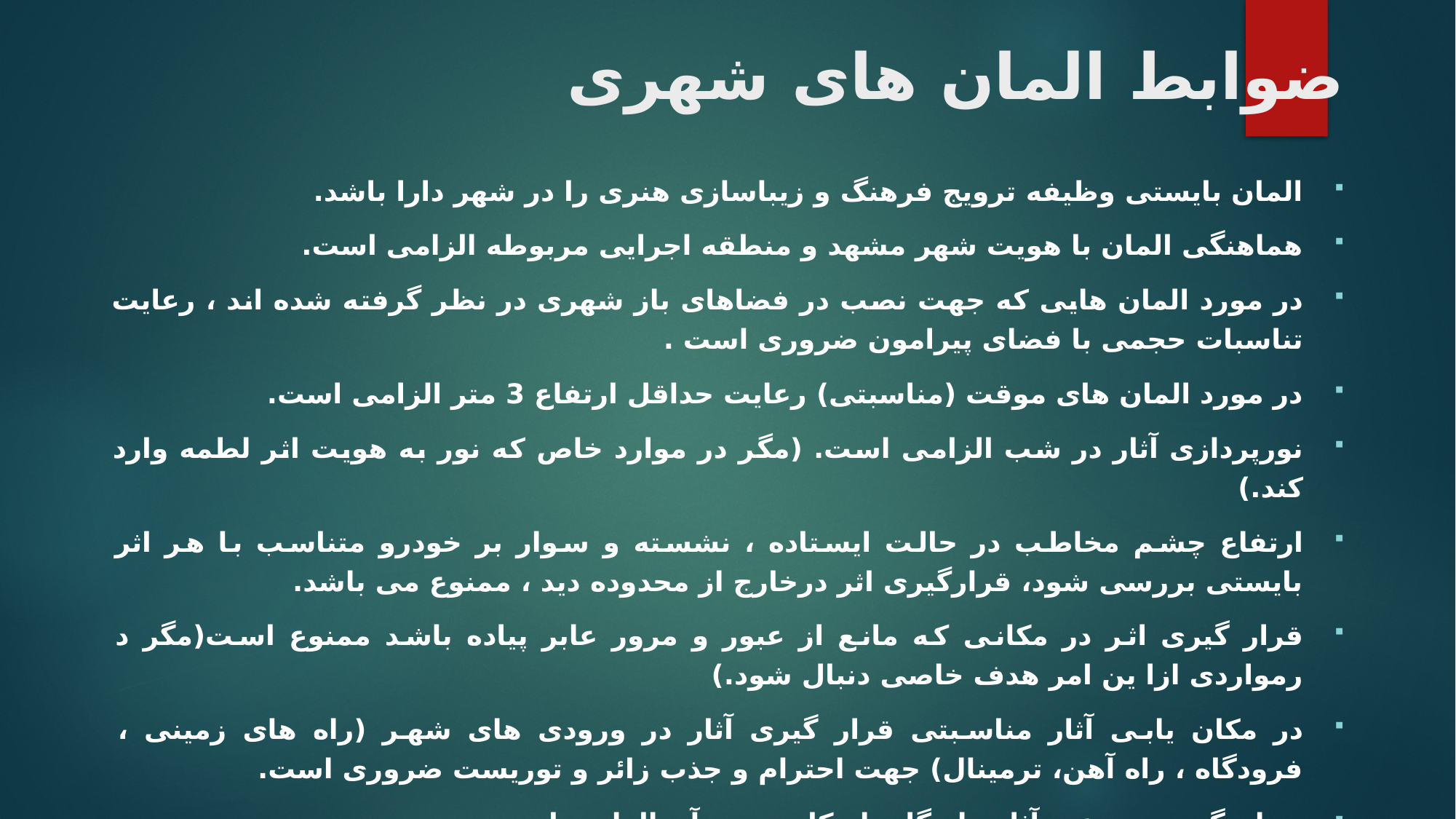

# ضوابط المان های شهری
المان بایستی وظیفه ترویج فرهنگ و زیباسازی هنری را در شهر دارا باشد.
هماهنگی المان با هویت شهر مشهد و منطقه اجرایی مربوطه الزامی است.
در مورد المان هایی که جهت نصب در فضاهای باز شهری در نظر گرفته شده اند ، رعایت تناسبات حجمی با فضای پیرامون ضروری است .
در مورد المان های موقت (مناسبتی) رعایت حداقل ارتفاع 3 متر الزامی است.
نورپردازی آثار در شب الزامی است. (مگر در موارد خاص که نور به هویت اثر لطمه وارد کند.)
ارتفاع چشم مخاطب در حالت ایستاده ، نشسته و سوار بر خودرو متناسب با هر اثر بایستی بررسی شود، قرارگیری اثر درخارج از محدوده دید ، ممنوع می باشد.
قرار گیری اثر در مکانی که مانع از عبور و مرور عابر پیاده باشد ممنوع است(مگر د رمواردی ازا ین امر هدف خاصی دنبال شود.)
در مکان یابی آثار مناسبتی قرار گیری آثار در ورودی های شهر (راه های زمینی ، فرودگاه ، راه آهن، ترمینال) جهت احترام و جذب زائر و توریست ضروری است.
هماهنگی موضوعی آثار ماندگار با مکان نصب آن الزامی است